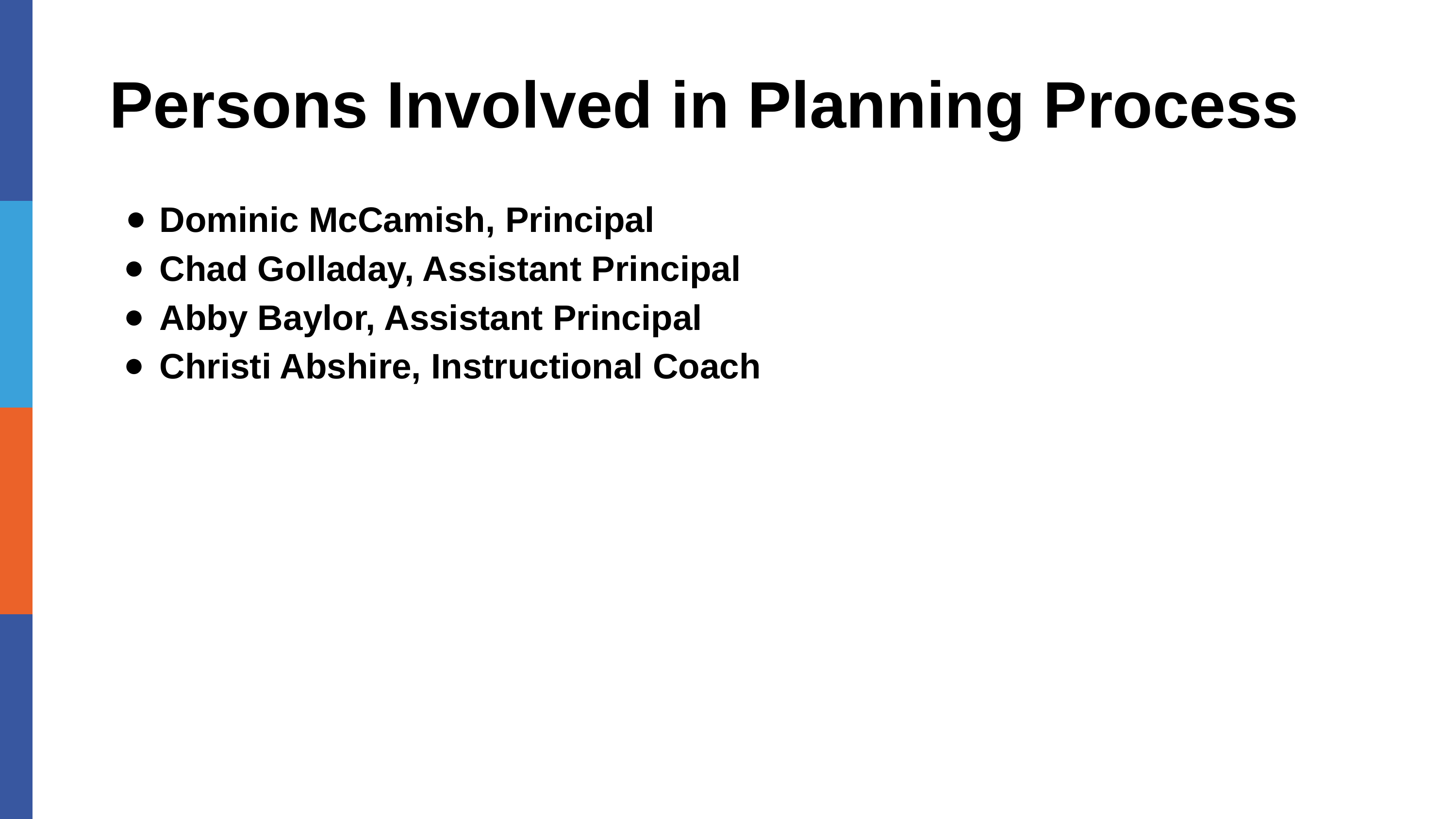

Persons Involved in Planning Process
Dominic McCamish, Principal
Chad Golladay, Assistant Principal
Abby Baylor, Assistant Principal
Christi Abshire, Instructional Coach